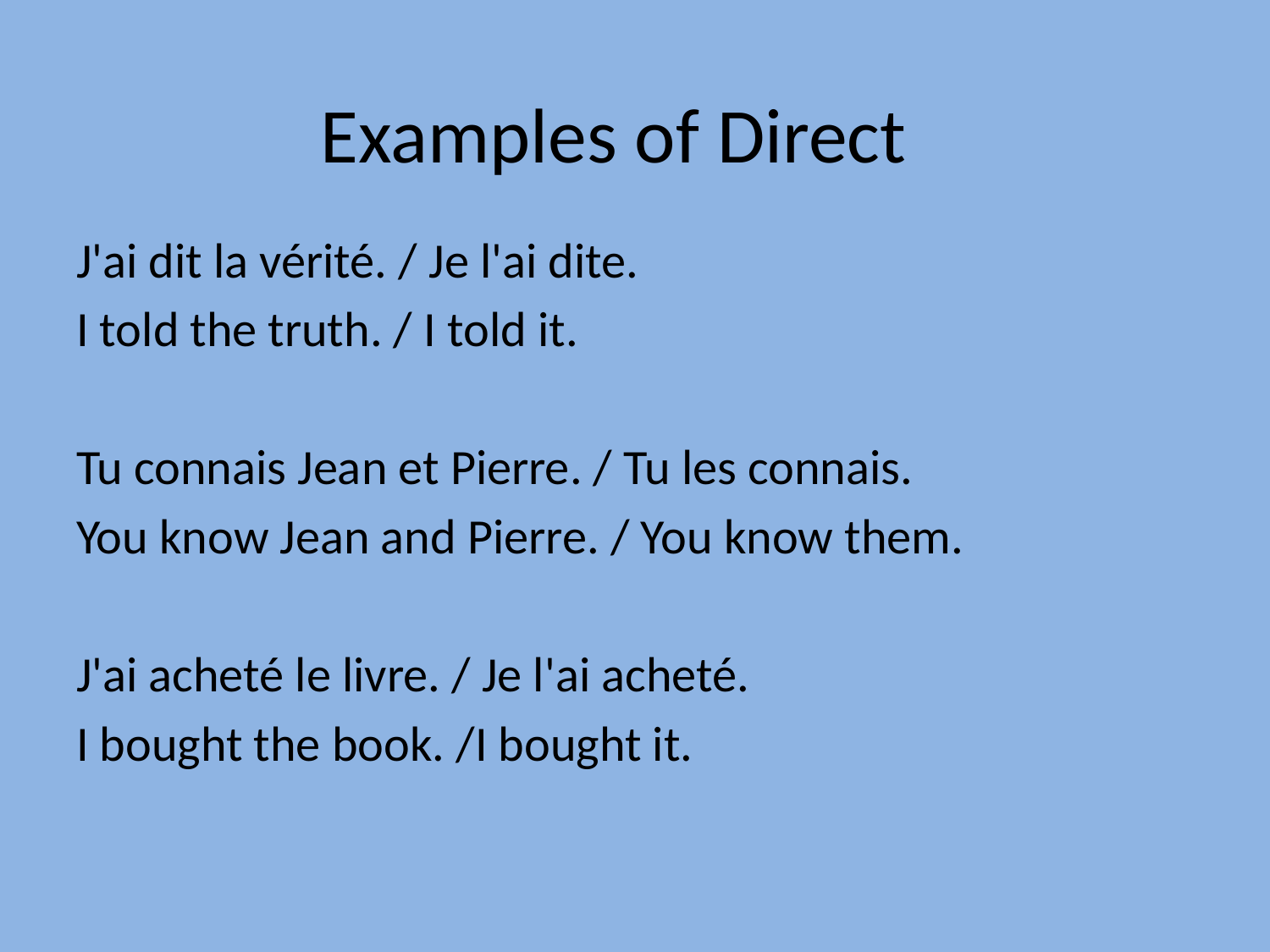

# Examples of Direct
J'ai dit la vérité. / Je l'ai dite.
I told the truth. / I told it.

Tu connais Jean et Pierre. / Tu les connais.
You know Jean and Pierre. / You know them.

J'ai acheté le livre. / Je l'ai acheté.
I bought the book. /I bought it.